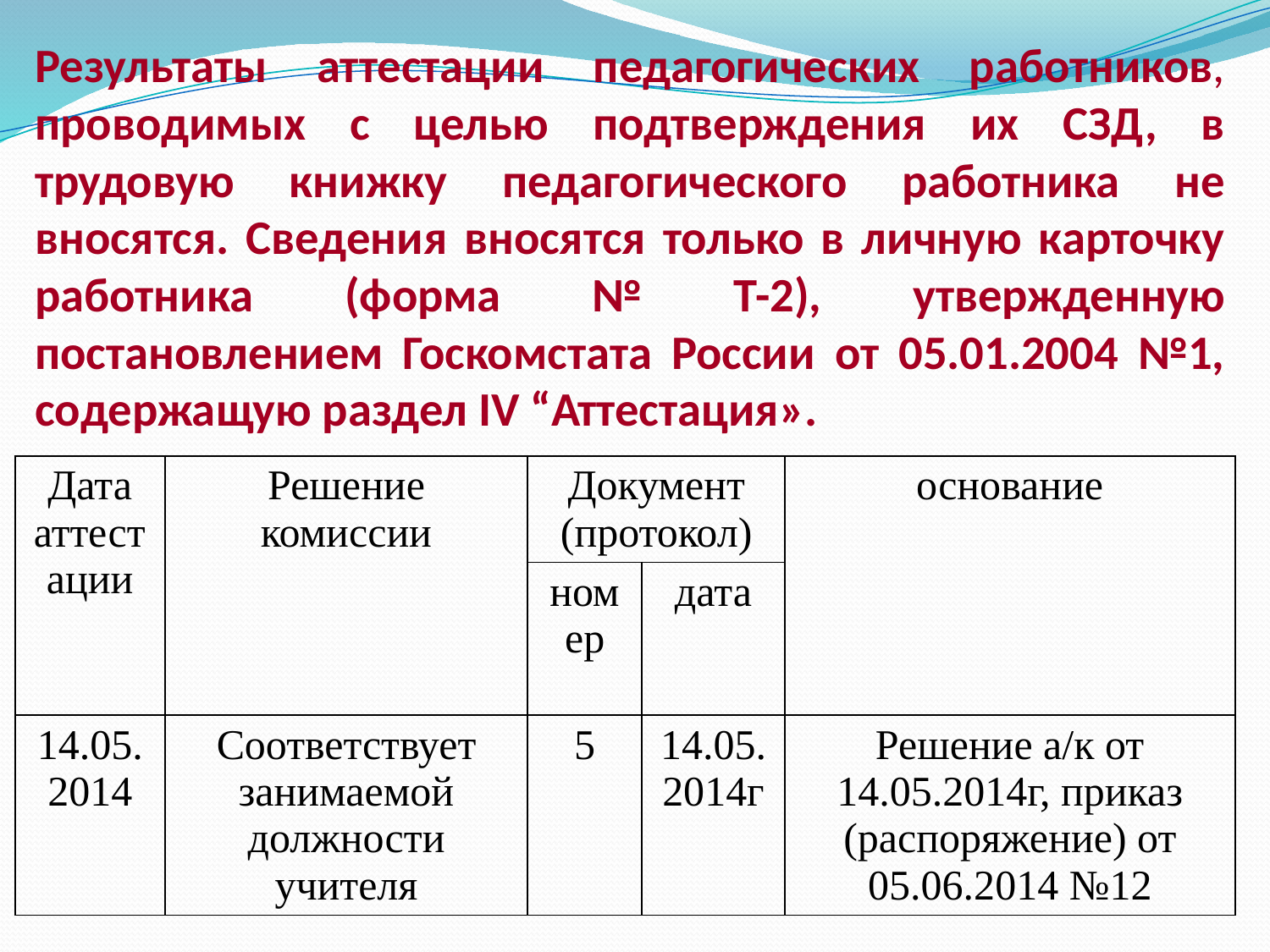

# Результаты аттестации педагогических работников, проводимых с целью подтверждения их СЗД, в трудовую книжку педагогического работника не вносятся. Сведения вносятся только в личную карточку работника (форма № Т-2), утвержденную постановлением Госкомстата России от 05.01.2004 №1, содержащую раздел IV “Аттестация».

| Дата аттестации | Решение комиссии | Документ (протокол) |  | основание |
| --- | --- | --- | --- | --- |
|  |  | номер | дата |  |
| 14.05.2014 | Соответствует занимаемой должности учителя | 5 | 14.05.2014г | Решение а/к от 14.05.2014г, приказ (распоряжение) от 05.06.2014 №12 |